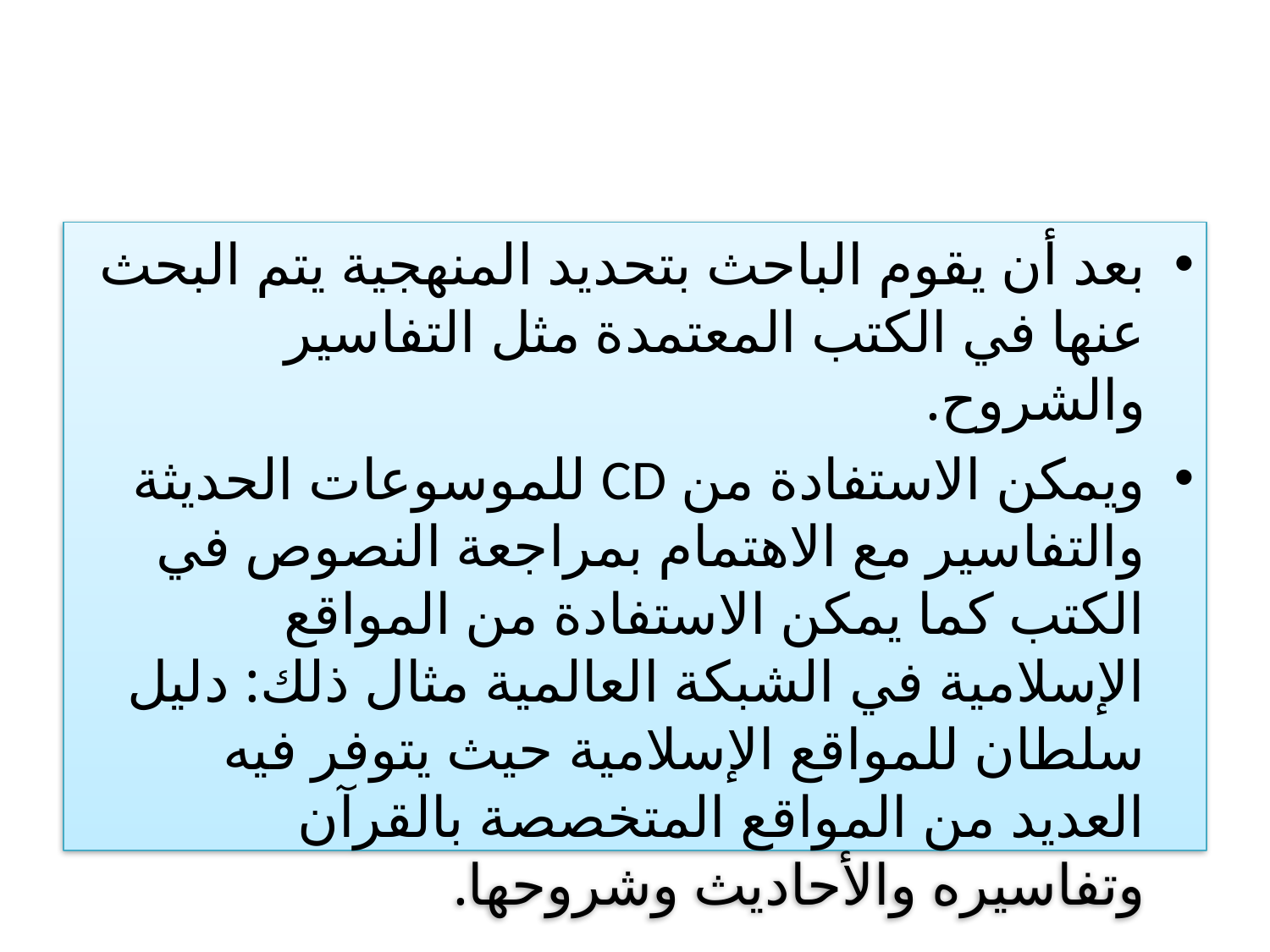

بعد أن يقوم الباحث بتحديد المنهجية يتم البحث عنها في الكتب المعتمدة مثل التفاسير والشروح.
ويمكن الاستفادة من CD للموسوعات الحديثة والتفاسير مع الاهتمام بمراجعة النصوص في الكتب كما يمكن الاستفادة من المواقع الإسلامية في الشبكة العالمية مثال ذلك: دليل سلطان للمواقع الإسلامية حيث يتوفر فيه العديد من المواقع المتخصصة بالقرآن وتفاسيره والأحاديث وشروحها.